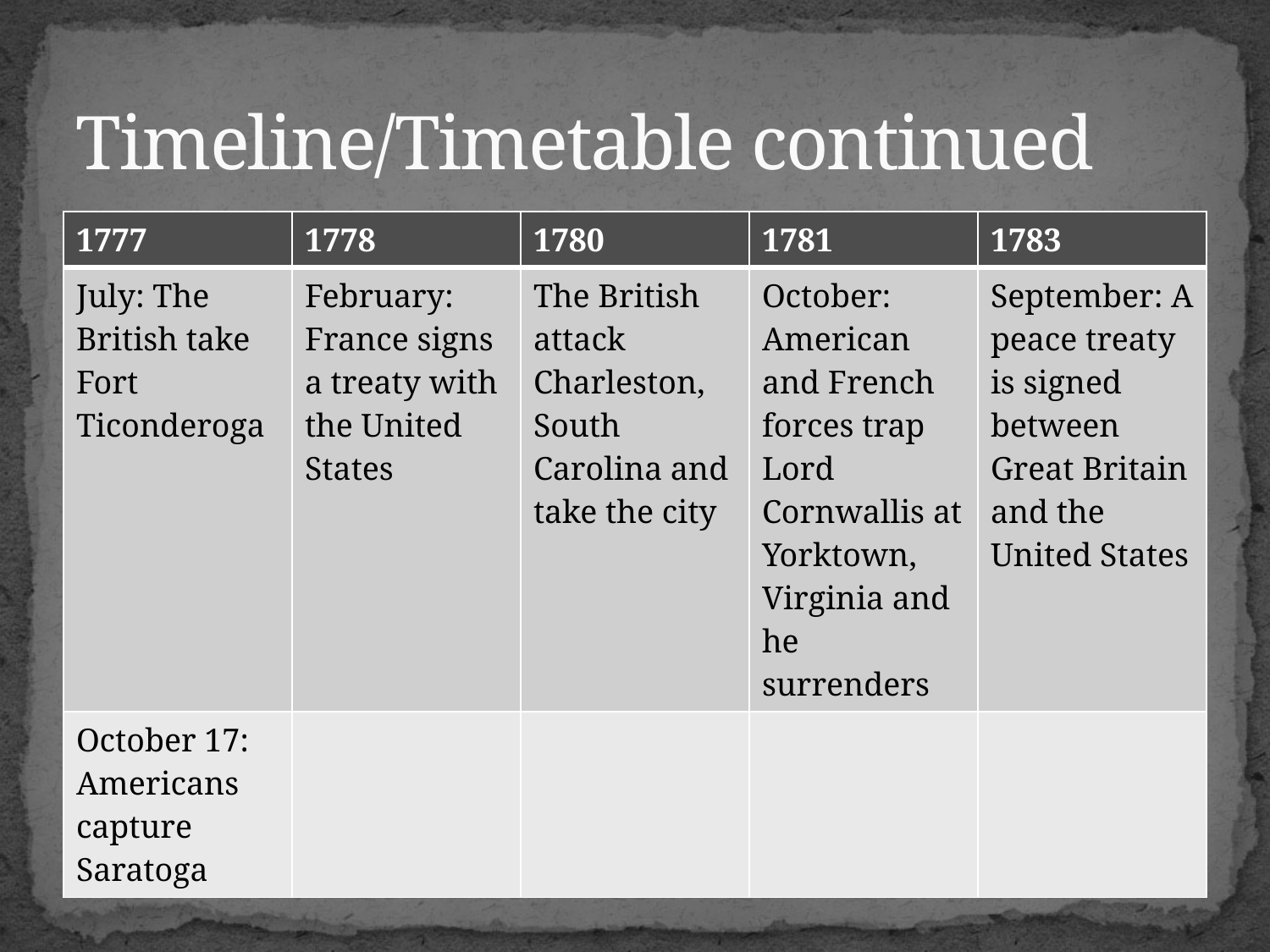

# Timeline/Timetable continued
| 1777 | 1778 | 1780 | 1781 | 1783 |
| --- | --- | --- | --- | --- |
| July: The British take Fort Ticonderoga | February: France signs a treaty with the United States | The British attack Charleston, South Carolina and take the city | October: American and French forces trap Lord Cornwallis at Yorktown, Virginia and he surrenders | September: A peace treaty is signed between Great Britain and the United States |
| October 17: Americans capture Saratoga |  |  |  |  |